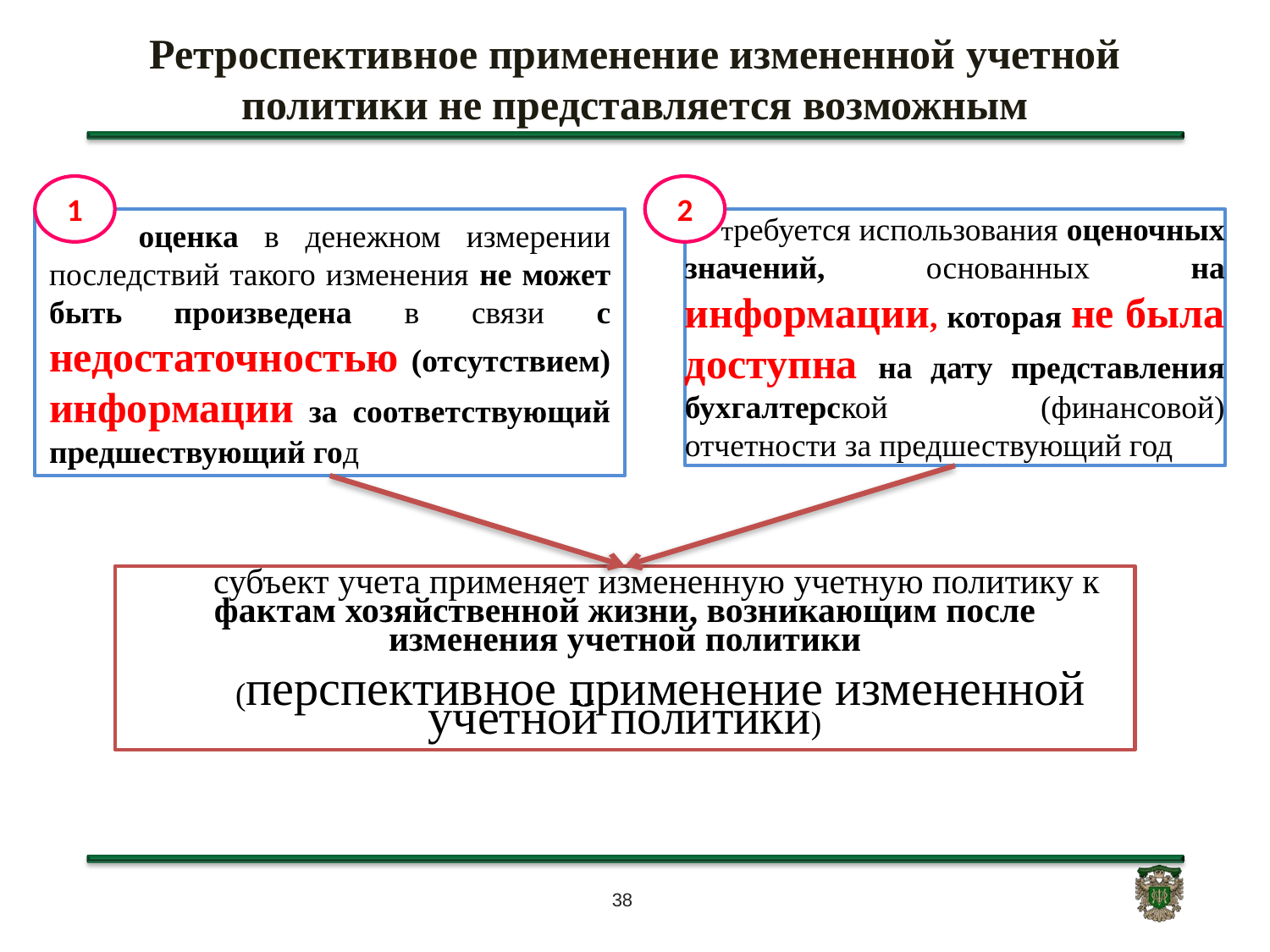

# Ретроспективное применение измененной учетной политики не представляется возможным
1
2
 оценка в денежном измерении последствий такого изменения не может быть произведена в связи с недостаточностью (отсутствием) информации за соответствующий предшествующий год
     требуется использования оценочных значений, основанных на информации, которая не была доступна на дату представления бухгалтерской (финансовой) отчетности за предшествующий год
субъект учета применяет измененную учетную политику к фактам хозяйственной жизни, возникающим после изменения учетной политики

 (перспективное применение измененной учетной политики)
38